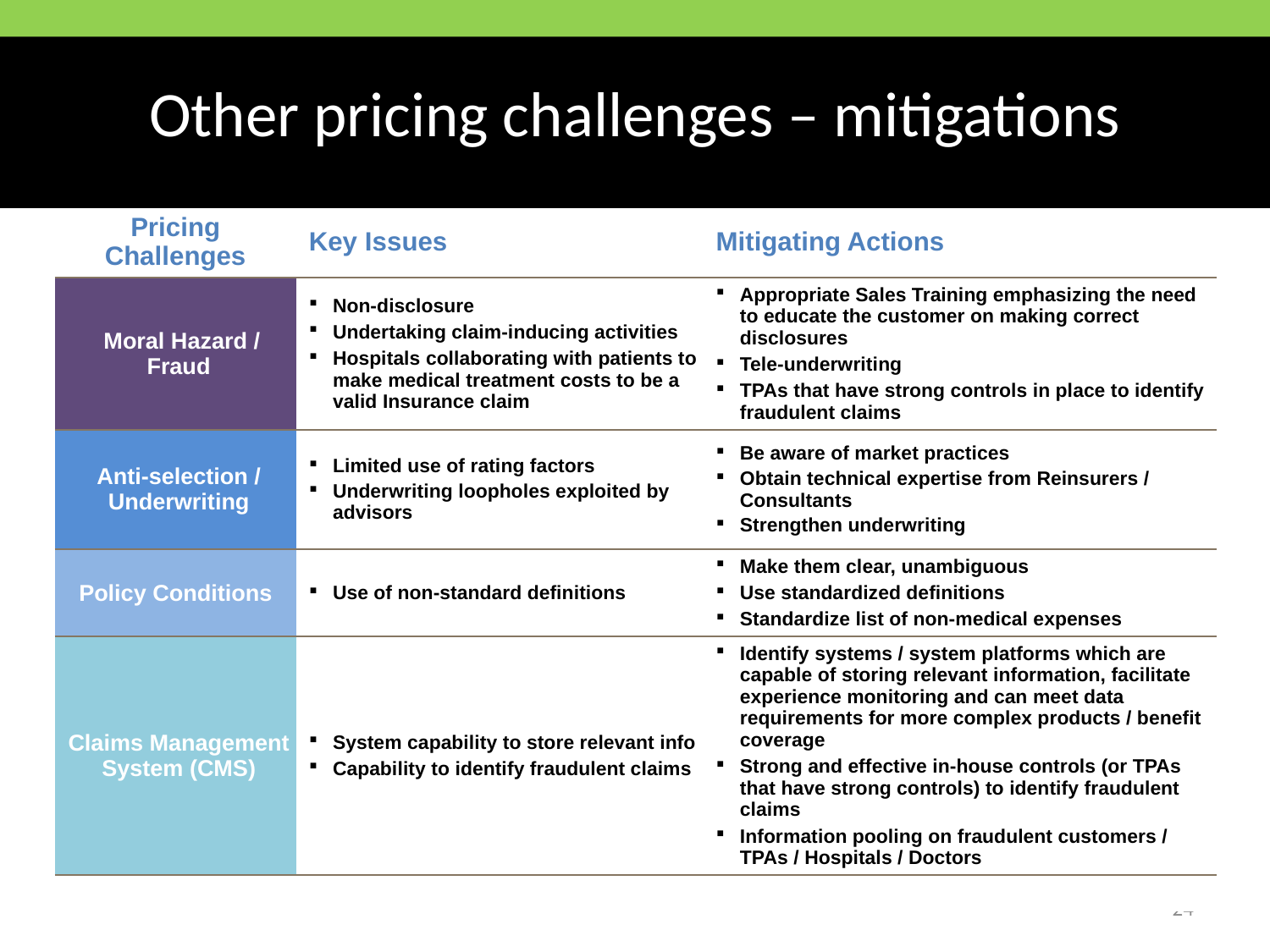

Other pricing challenges – mitigations
| Pricing Challenges | Key Issues | Mitigating Actions |
| --- | --- | --- |
| Moral Hazard / Fraud | Non-disclosure Undertaking claim-inducing activities Hospitals collaborating with patients to make medical treatment costs to be a valid Insurance claim | Appropriate Sales Training emphasizing the need to educate the customer on making correct disclosures Tele-underwriting TPAs that have strong controls in place to identify fraudulent claims |
| Anti-selection / Underwriting | Limited use of rating factors Underwriting loopholes exploited by advisors | Be aware of market practices Obtain technical expertise from Reinsurers / Consultants Strengthen underwriting |
| Policy Conditions | Use of non-standard definitions | Make them clear, unambiguous Use standardized definitions Standardize list of non-medical expenses |
| Claims Management System (CMS) | System capability to store relevant info Capability to identify fraudulent claims | Identify systems / system platforms which are capable of storing relevant information, facilitate experience monitoring and can meet data requirements for more complex products / benefit coverage Strong and effective in-house controls (or TPAs that have strong controls) to identify fraudulent claims Information pooling on fraudulent customers / TPAs / Hospitals / Doctors |

24